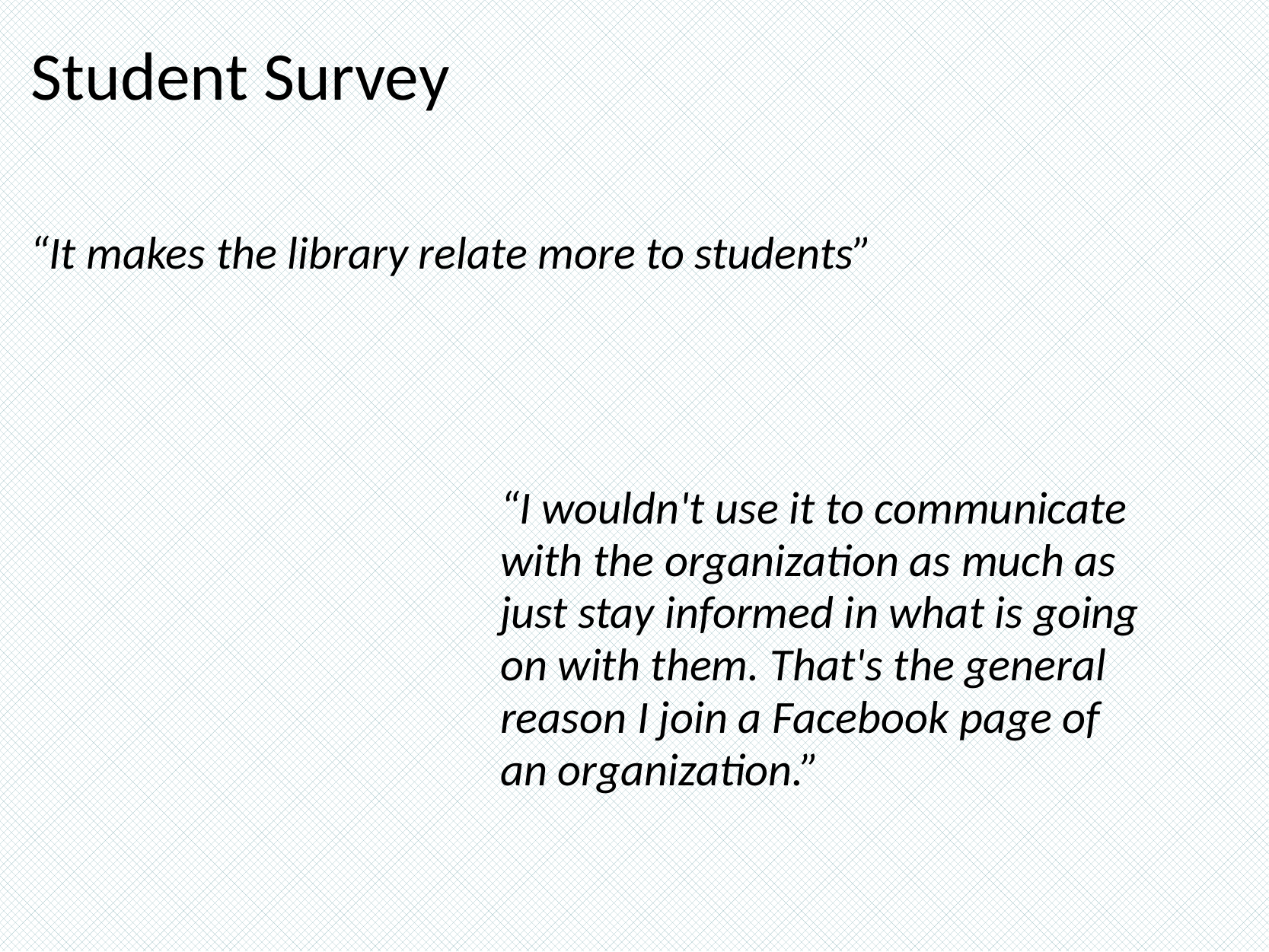

# Student Survey
“It makes the library relate more to students”

“I wouldn't use it to communicate with the organization as much as just stay informed in what is going on with them. That's the general reason I join a Facebook page of an organization.”